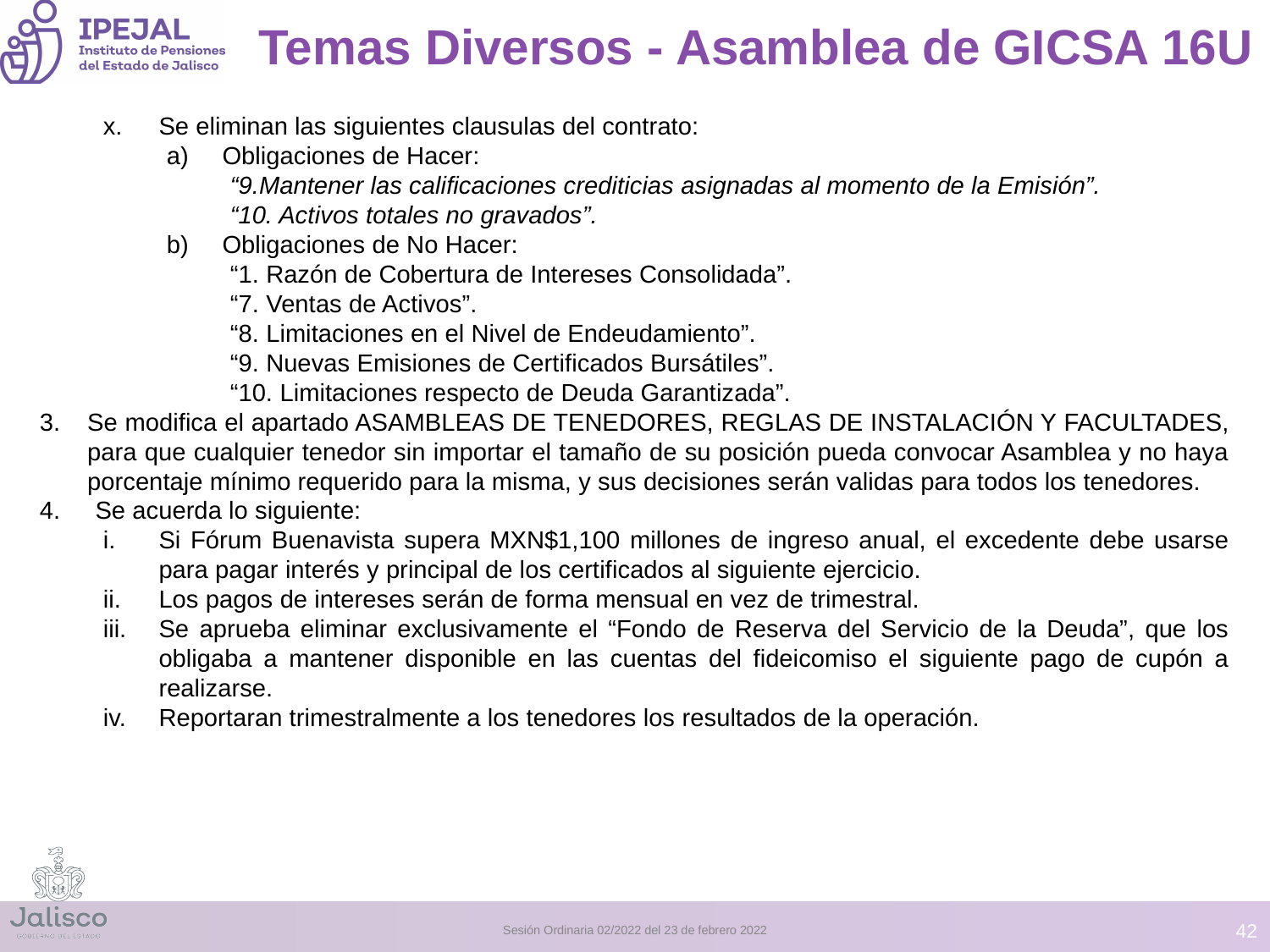

# Temas Diversos - Asamblea de GICSA 16U
Se eliminan las siguientes clausulas del contrato:
Obligaciones de Hacer:
“9.Mantener las calificaciones crediticias asignadas al momento de la Emisión”.
“10. Activos totales no gravados”.
Obligaciones de No Hacer:
“1. Razón de Cobertura de Intereses Consolidada”.
“7. Ventas de Activos”.
“8. Limitaciones en el Nivel de Endeudamiento”.
“9. Nuevas Emisiones de Certificados Bursátiles”.
“10. Limitaciones respecto de Deuda Garantizada”.
Se modifica el apartado ASAMBLEAS DE TENEDORES, REGLAS DE INSTALACIÓN Y FACULTADES, para que cualquier tenedor sin importar el tamaño de su posición pueda convocar Asamblea y no haya porcentaje mínimo requerido para la misma, y sus decisiones serán validas para todos los tenedores.
Se acuerda lo siguiente:
Si Fórum Buenavista supera MXN$1,100 millones de ingreso anual, el excedente debe usarse para pagar interés y principal de los certificados al siguiente ejercicio.
Los pagos de intereses serán de forma mensual en vez de trimestral.
Se aprueba eliminar exclusivamente el “Fondo de Reserva del Servicio de la Deuda”, que los obligaba a mantener disponible en las cuentas del fideicomiso el siguiente pago de cupón a realizarse.
Reportaran trimestralmente a los tenedores los resultados de la operación.

42
Sesión Ordinaria 02/2022 del 23 de febrero 2022